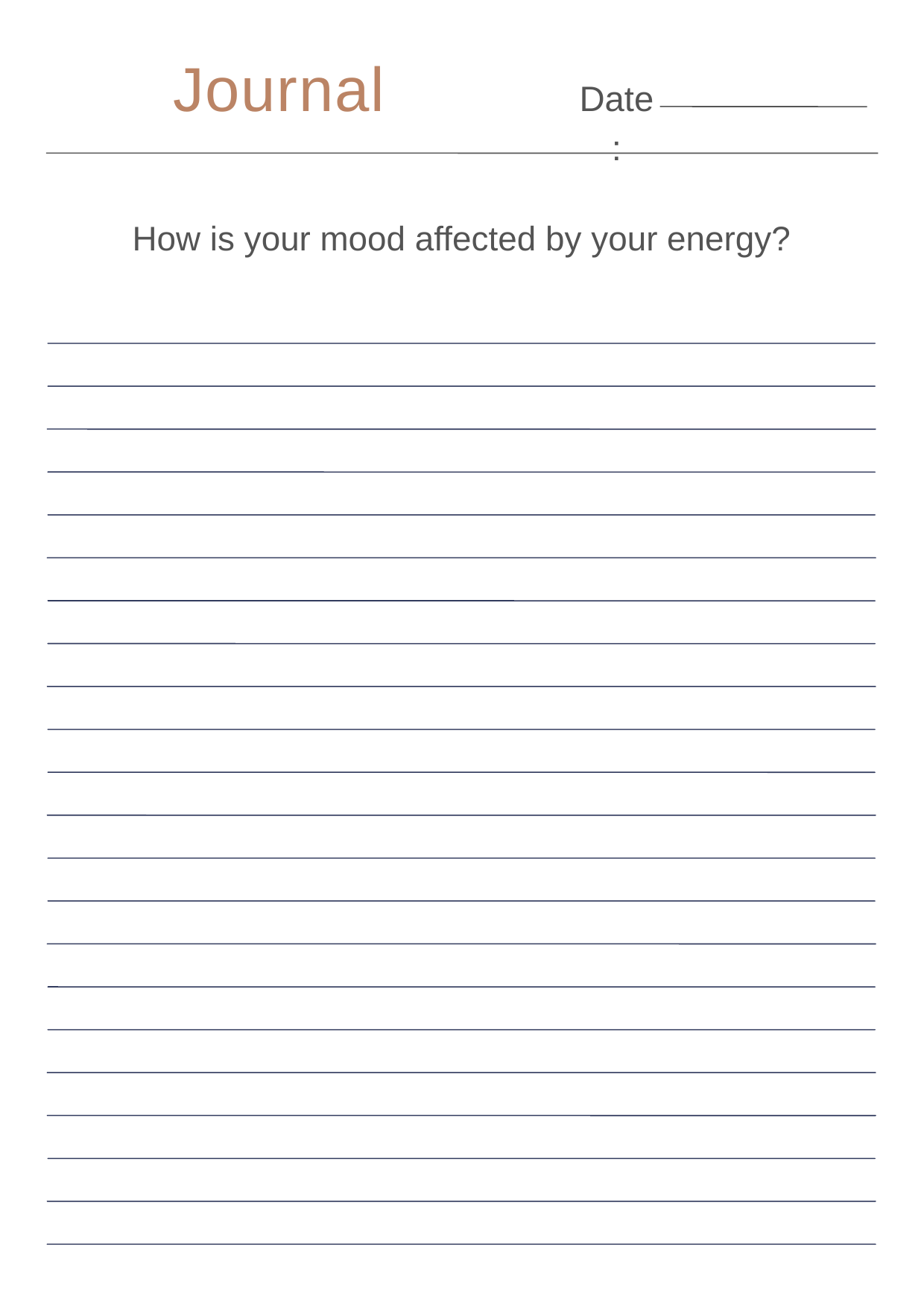

Journal
Date:

How is your mood affected by your energy?